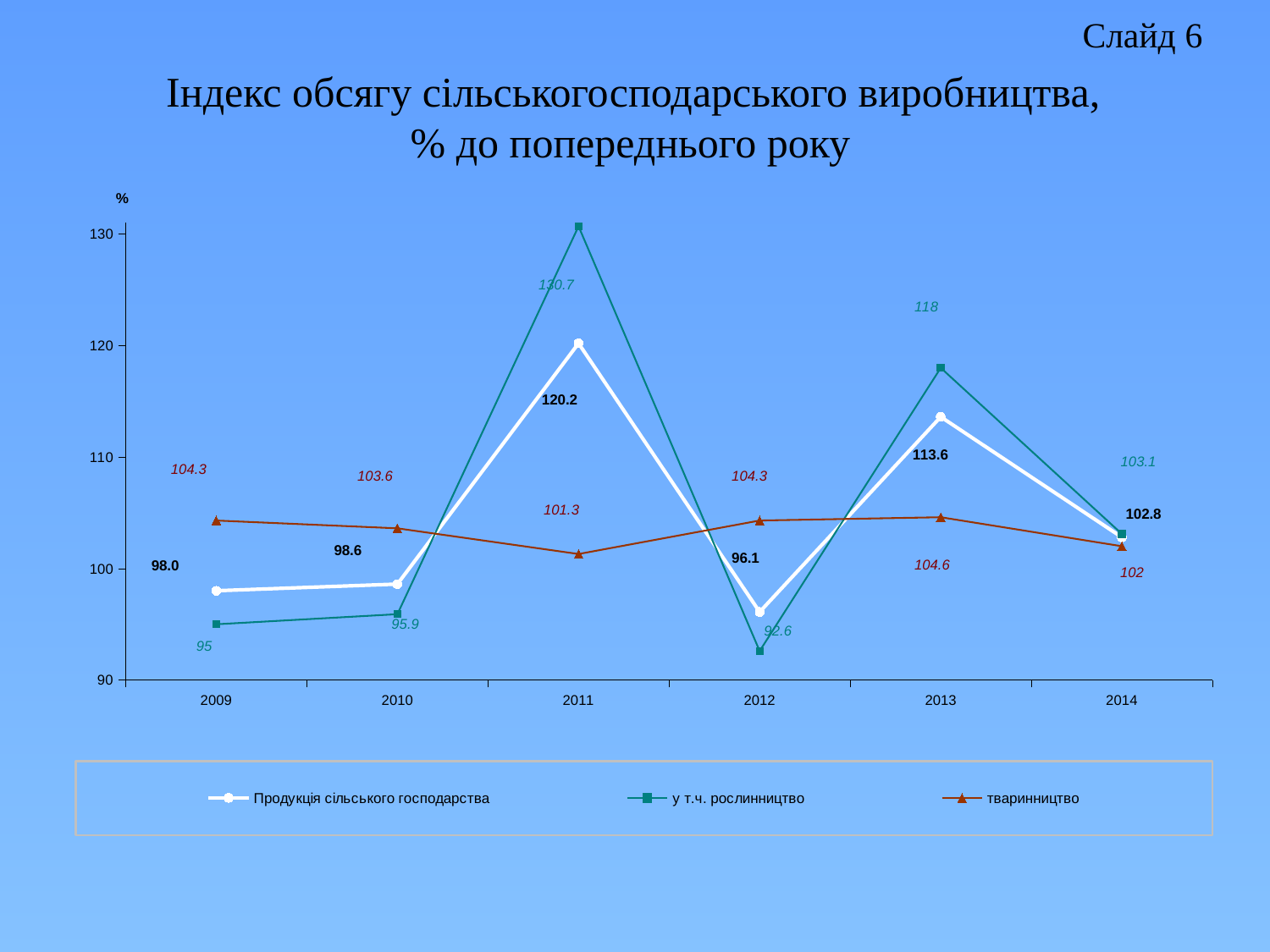

# Слайд 6

Індекс обсягу сільськогосподарського виробництва, % до попереднього року

[unsupported chart]